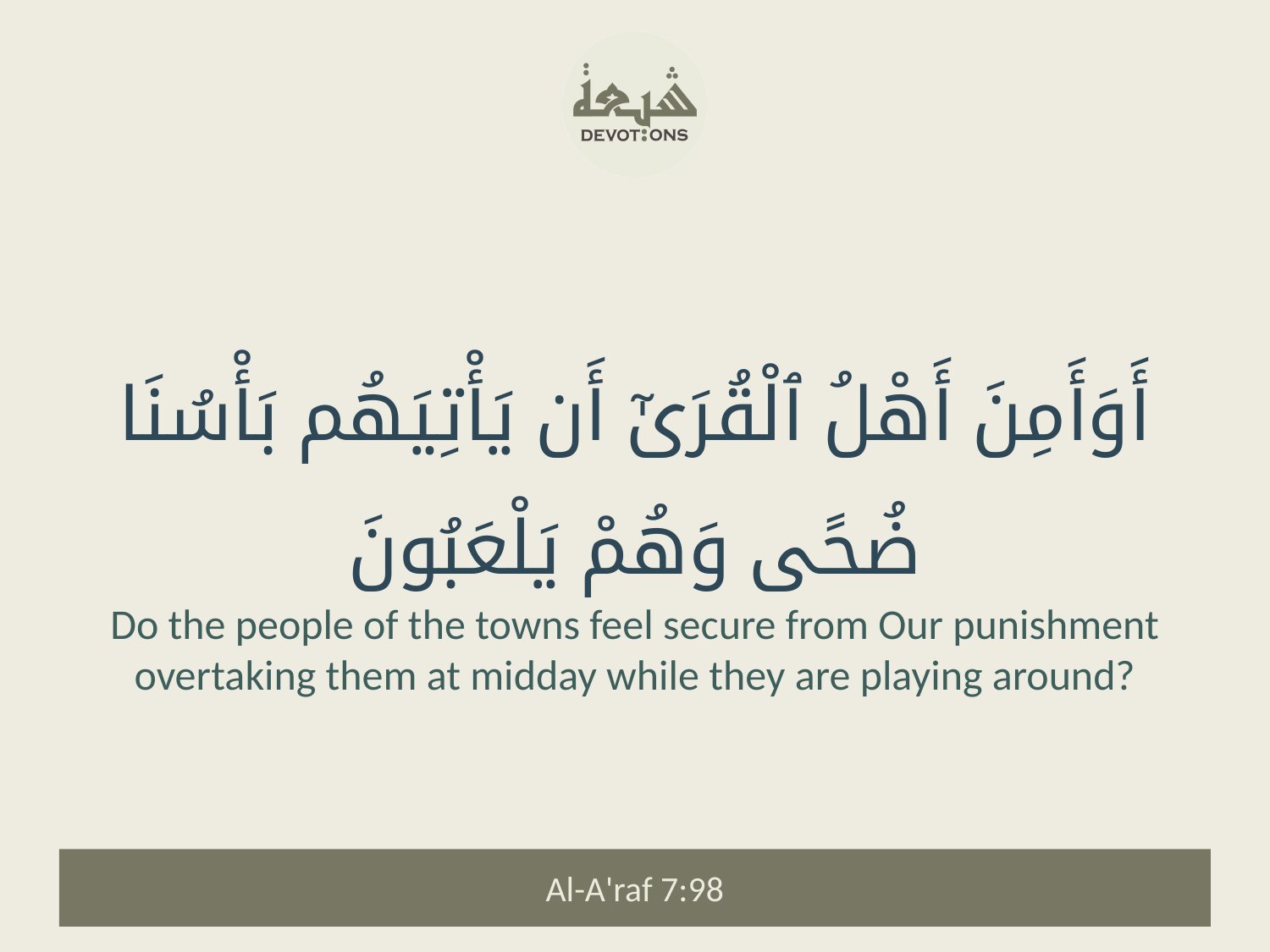

أَوَأَمِنَ أَهْلُ ٱلْقُرَىٰٓ أَن يَأْتِيَهُم بَأْسُنَا ضُحًى وَهُمْ يَلْعَبُونَ
Do the people of the towns feel secure from Our punishment overtaking them at midday while they are playing around?
Al-A'raf 7:98